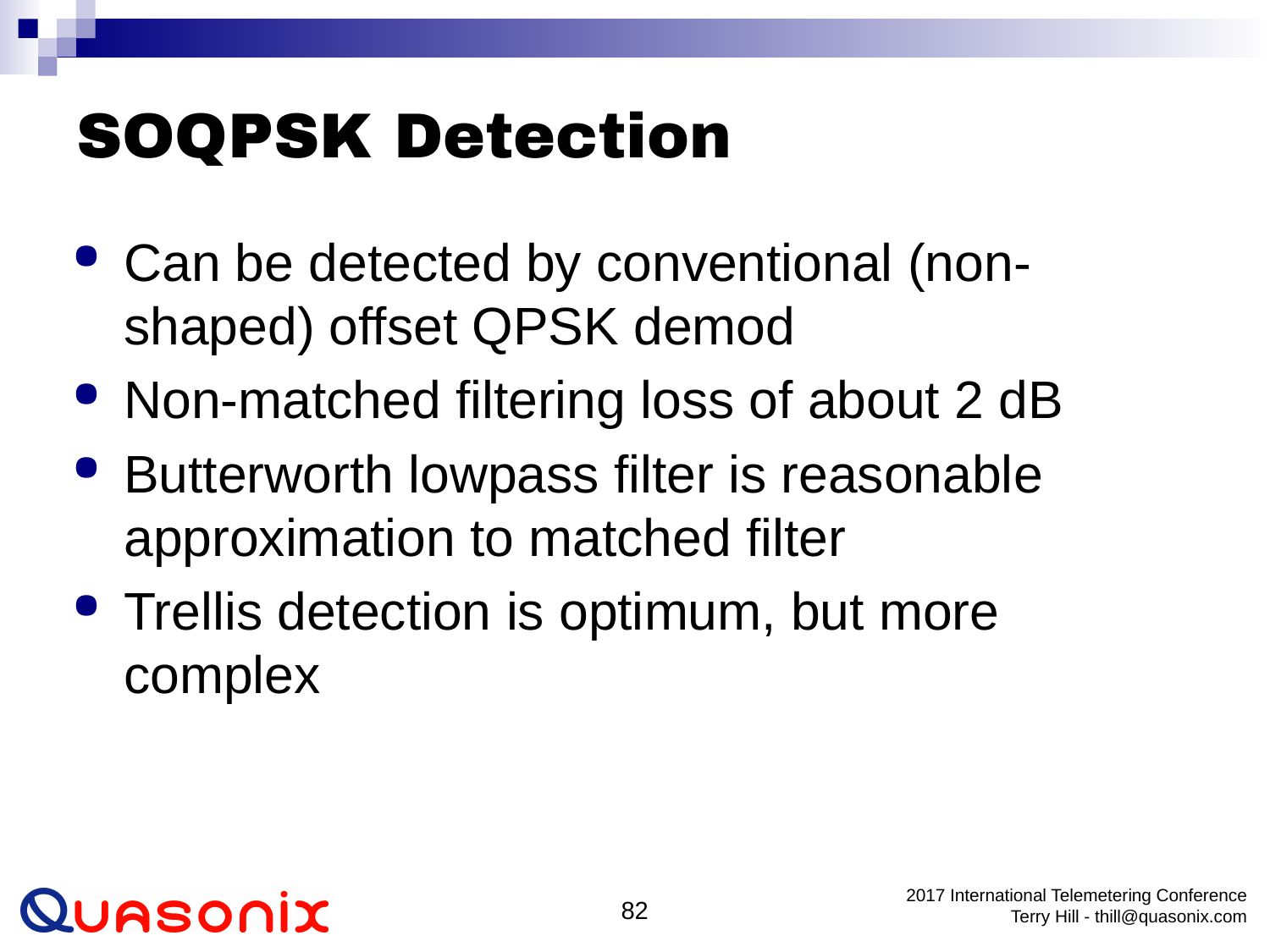

# SOQPSK Detection
Can be detected by conventional (non-shaped) offset QPSK demod
Non-matched filtering loss of about 2 dB
Butterworth lowpass filter is reasonable approximation to matched filter
Trellis detection is optimum, but more complex